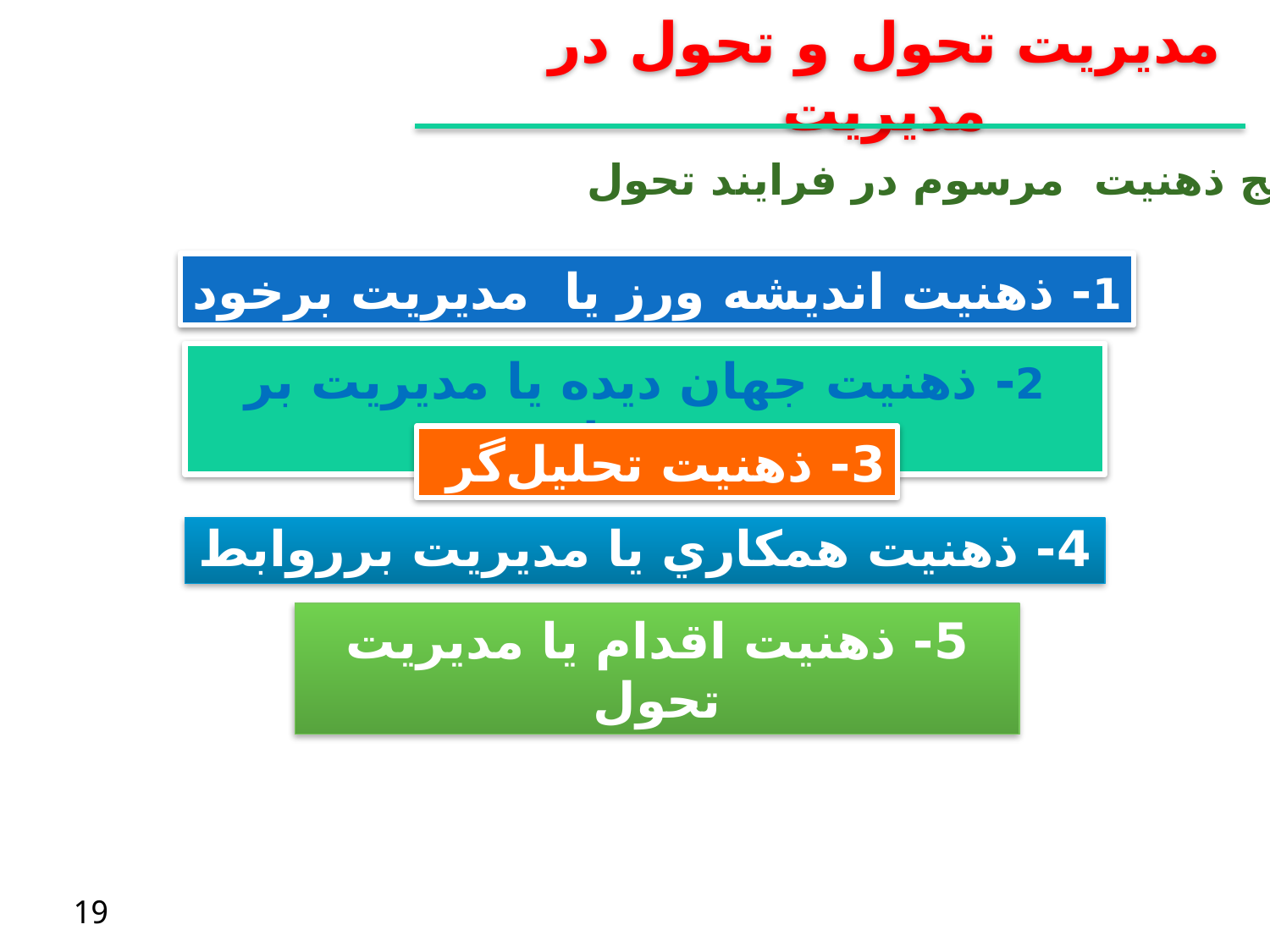

مديريت تحول و تحول در مديريت
پنج ذهنيت  مرسوم در فرايند تحول
1- ذهنيت انديشه ‌ورز يا  مديريت برخود
2- ذهنيت جهان ديده یا مدیریت بر محیط
3- ذهنيت تحليل‌گر
4- ذهنيت همكاري یا مديريت برروابط
5- ذهنیت اقدام یا مدیریت تحول
19